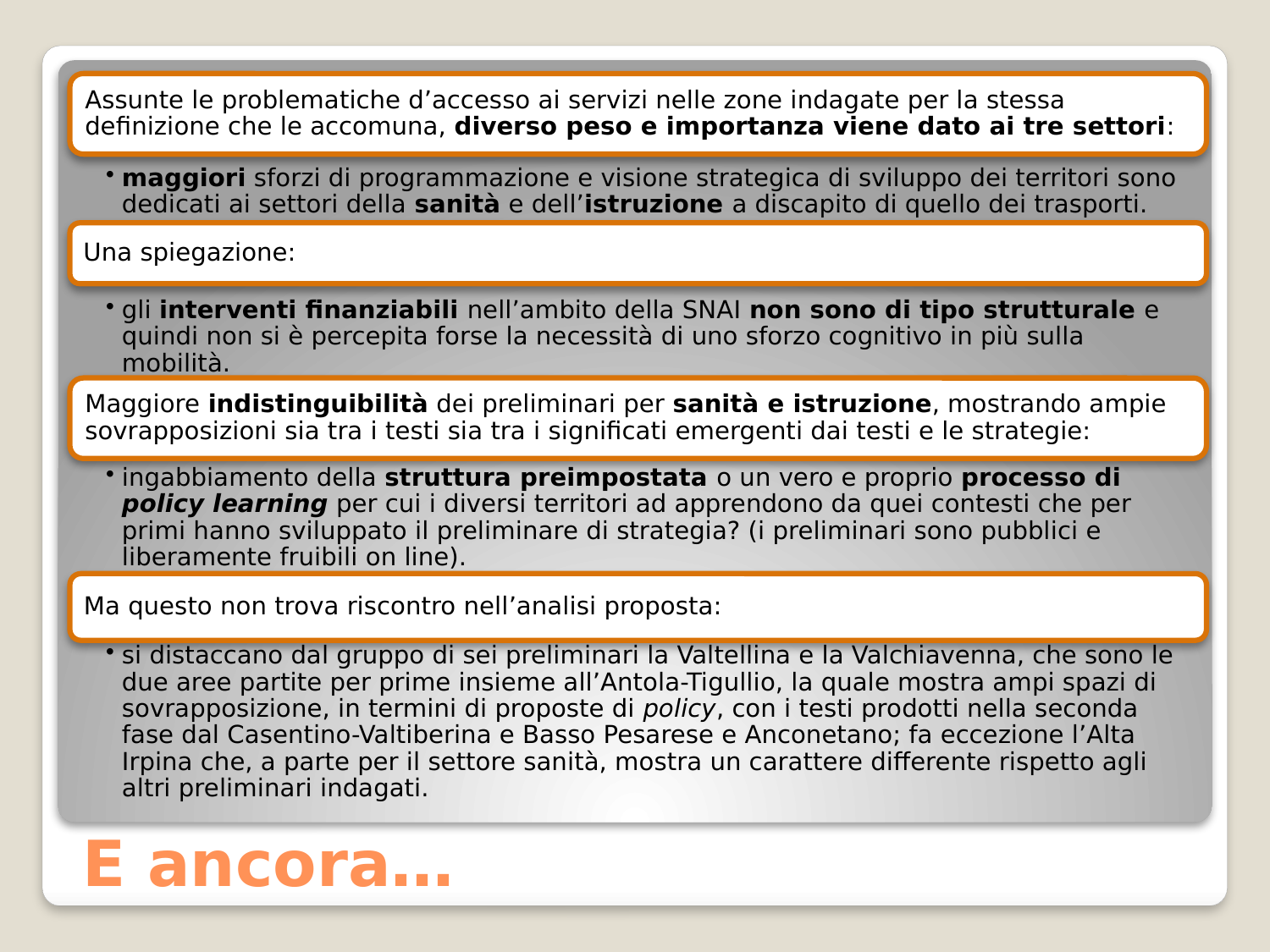

Assunte le problematiche d’accesso ai servizi nelle zone indagate per la stessa definizione che le accomuna, diverso peso e importanza viene dato ai tre settori:
maggiori sforzi di programmazione e visione strategica di sviluppo dei territori sono dedicati ai settori della sanità e dell’istruzione a discapito di quello dei trasporti.
Una spiegazione:
gli interventi finanziabili nell’ambito della SNAI non sono di tipo strutturale e quindi non si è percepita forse la necessità di uno sforzo cognitivo in più sulla mobilità.
Maggiore indistinguibilità dei preliminari per sanità e istruzione, mostrando ampie sovrapposizioni sia tra i testi sia tra i significati emergenti dai testi e le strategie:
ingabbiamento della struttura preimpostata o un vero e proprio processo di policy learning per cui i diversi territori ad apprendono da quei contesti che per primi hanno sviluppato il preliminare di strategia? (i preliminari sono pubblici e liberamente fruibili on line).
Ma questo non trova riscontro nell’analisi proposta:
si distaccano dal gruppo di sei preliminari la Valtellina e la Valchiavenna, che sono le due aree partite per prime insieme all’Antola-Tigullio, la quale mostra ampi spazi di sovrapposizione, in termini di proposte di policy, con i testi prodotti nella seconda fase dal Casentino-Valtiberina e Basso Pesarese e Anconetano; fa eccezione l’Alta Irpina che, a parte per il settore sanità, mostra un carattere differente rispetto agli altri preliminari indagati.
# E ancora…